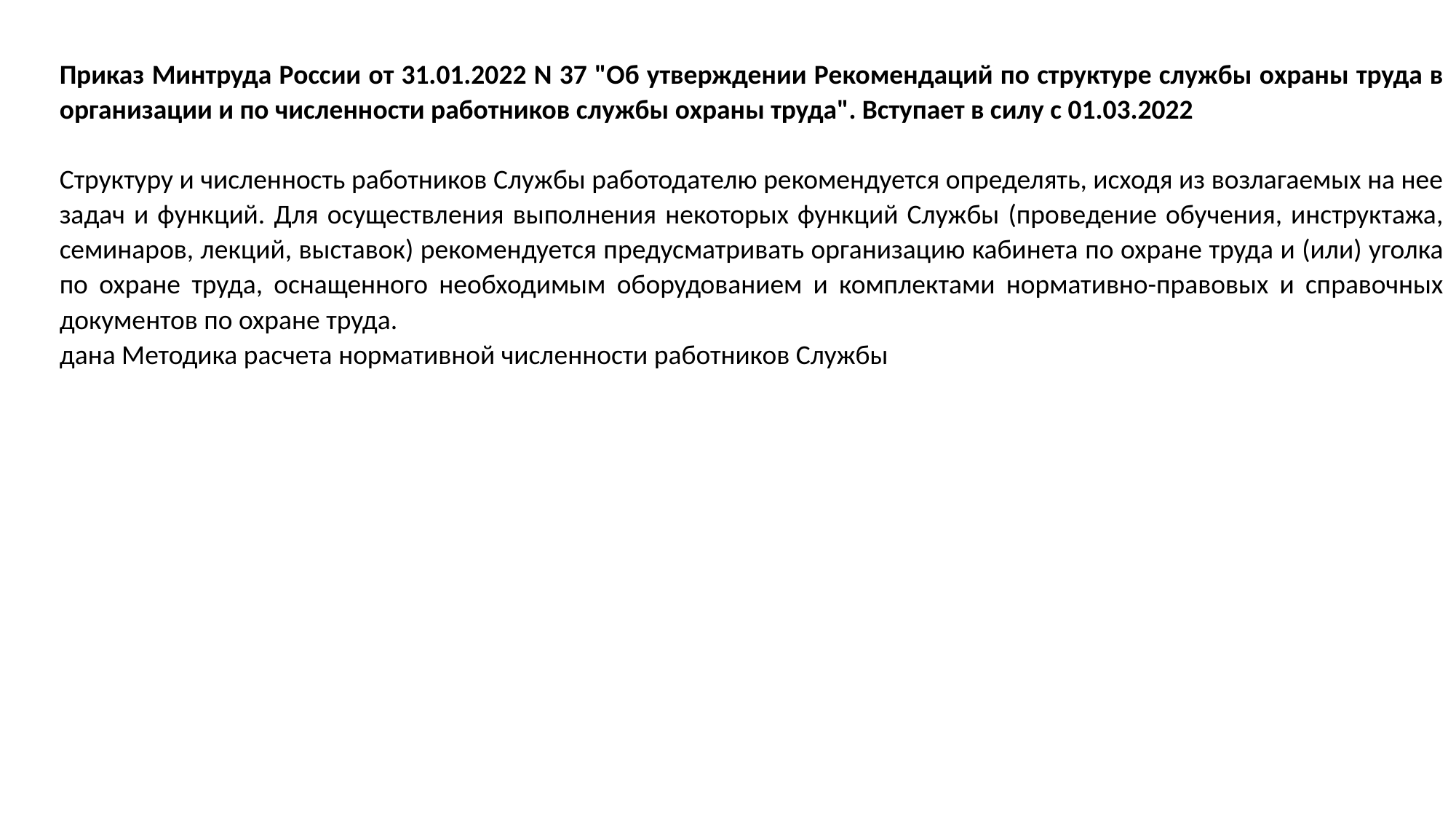

Приказ Минтруда России от 31.01.2022 N 37 "Об утверждении Рекомендаций по структуре службы охраны труда в организации и по численности работников службы охраны труда". Вступает в силу с 01.03.2022

Структуру и численность работников Службы работодателю рекомендуется определять, исходя из возлагаемых на нее задач и функций. Для осуществления выполнения некоторых функций Службы (проведение обучения, инструктажа, семинаров, лекций, выставок) рекомендуется предусматривать организацию кабинета по охране труда и (или) уголка по охране труда, оснащенного необходимым оборудованием и комплектами нормативно-правовых и справочных документов по охране труда.
дана Методика расчета нормативной численности работников Службы